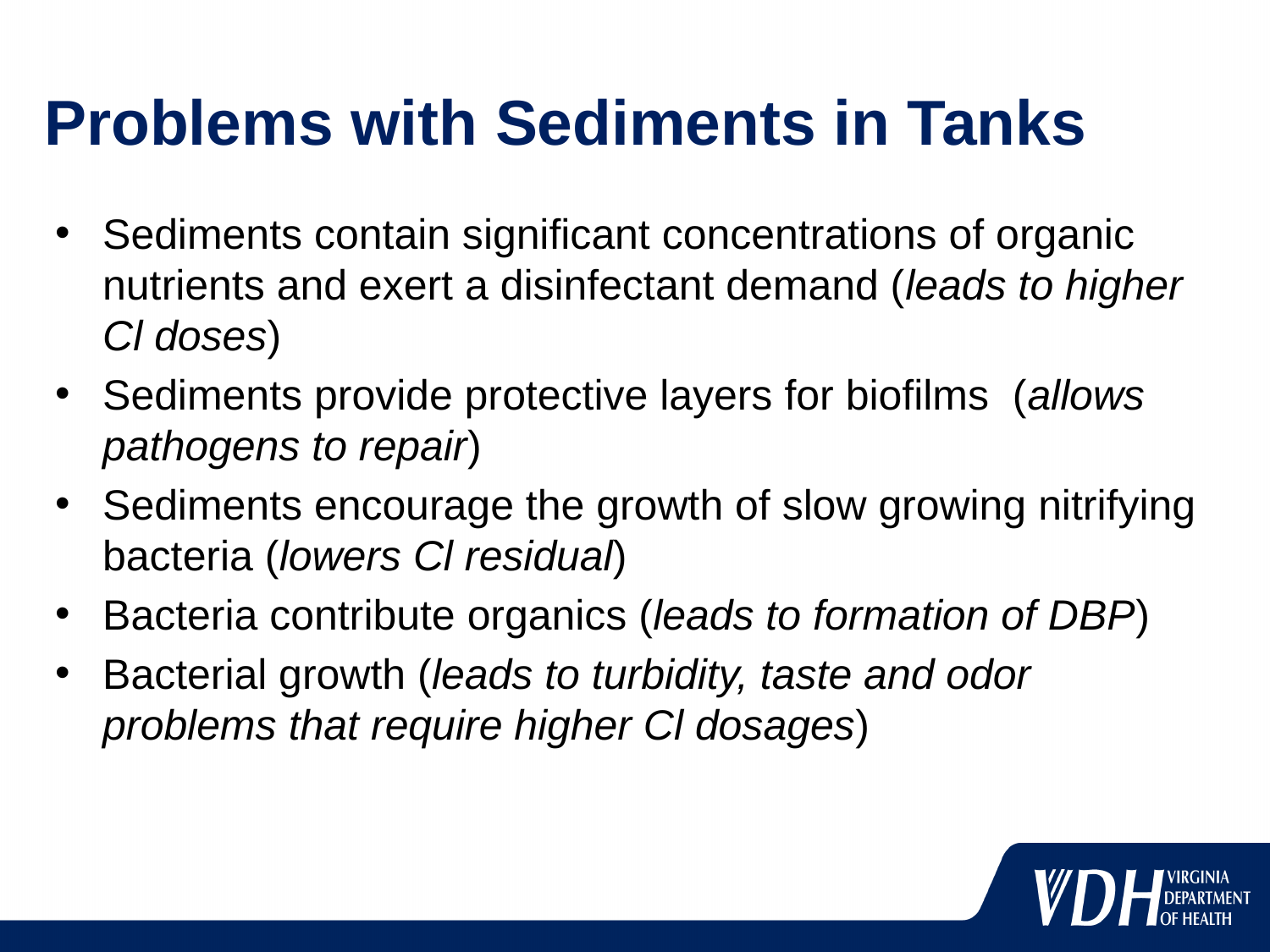

# Problems with Sediments in Tanks
Sediments contain significant concentrations of organic nutrients and exert a disinfectant demand (leads to higher Cl doses)
Sediments provide protective layers for biofilms  (allows pathogens to repair)
Sediments encourage the growth of slow growing nitrifying bacteria (lowers Cl residual)
Bacteria contribute organics (leads to formation of DBP)
Bacterial growth (leads to turbidity, taste and odor problems that require higher Cl dosages)